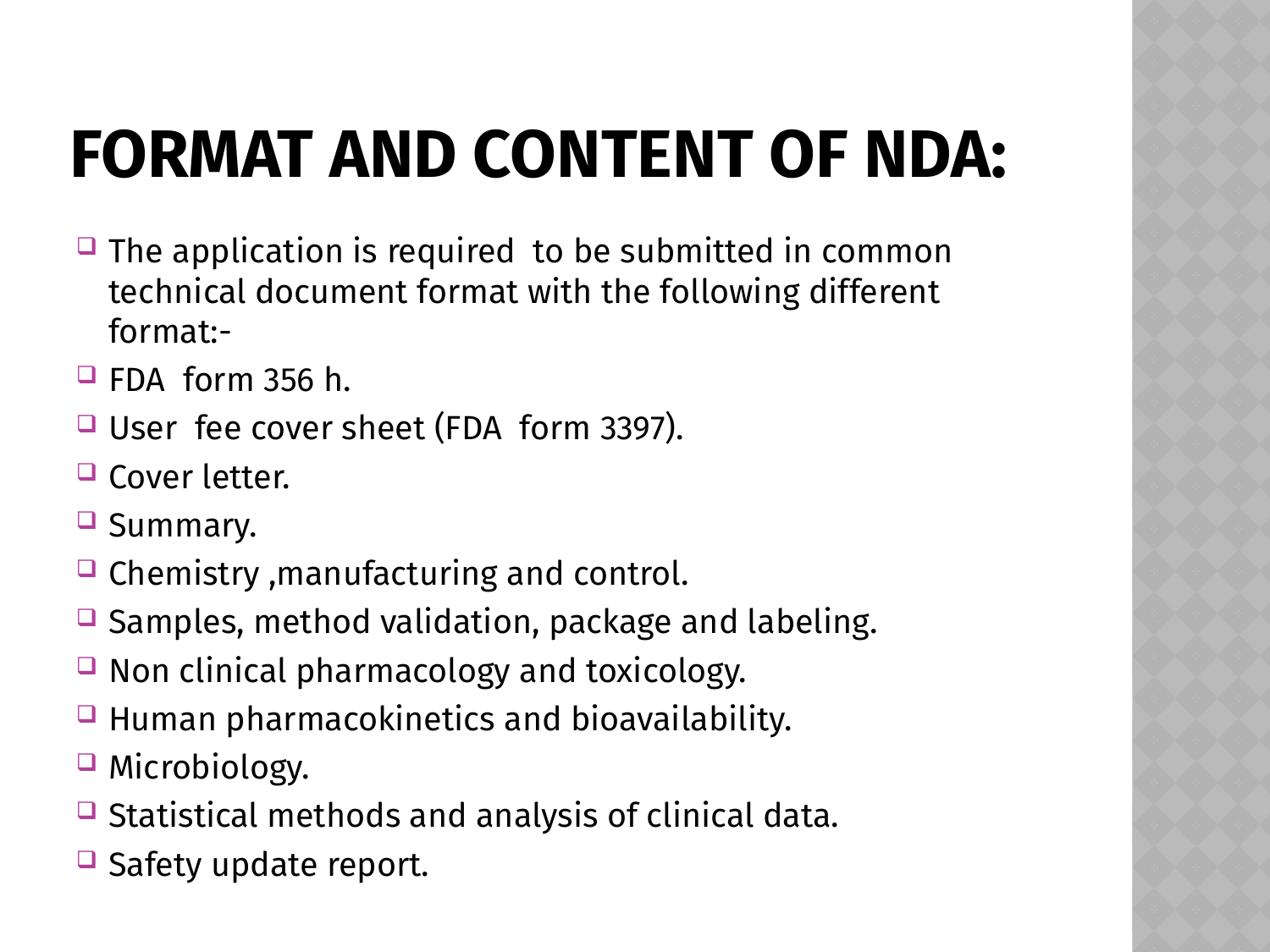

# FORMAT AND CONTENT OF NDA:
The application is required  to be submitted in common technical document format with the following different format:-
FDA  form 356 h.
User  fee cover sheet (FDA  form 3397).
Cover letter.
Summary.
Chemistry ,manufacturing and control.
Samples, method validation, package and labeling.
Non clinical pharmacology and toxicology.
Human pharmacokinetics and bioavailability.
Microbiology.
Statistical methods and analysis of clinical data.
Safety update report.